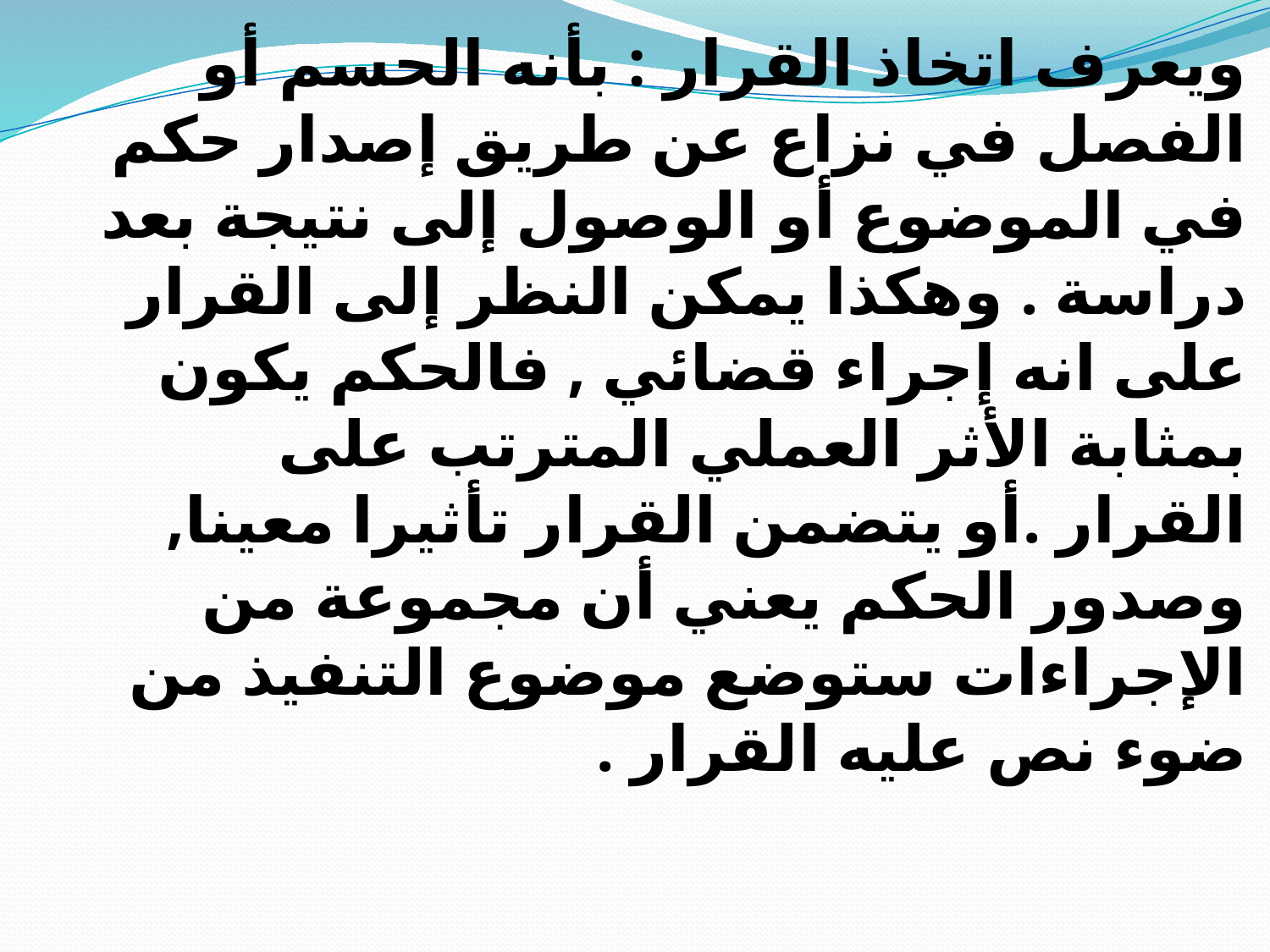

ويعرف اتخاذ القرار : بأنه الحسم أو الفصل في نزاع عن طريق إصدار حكم في الموضوع أو الوصول إلى نتيجة بعد دراسة . وهكذا يمكن النظر إلى القرار على انه إجراء قضائي , فالحكم يكون بمثابة الأثر العملي المترتب على القرار .أو يتضمن القرار تأثيرا معينا, وصدور الحكم يعني أن مجموعة من الإجراءات ستوضع موضوع التنفيذ من ضوء نص عليه القرار .